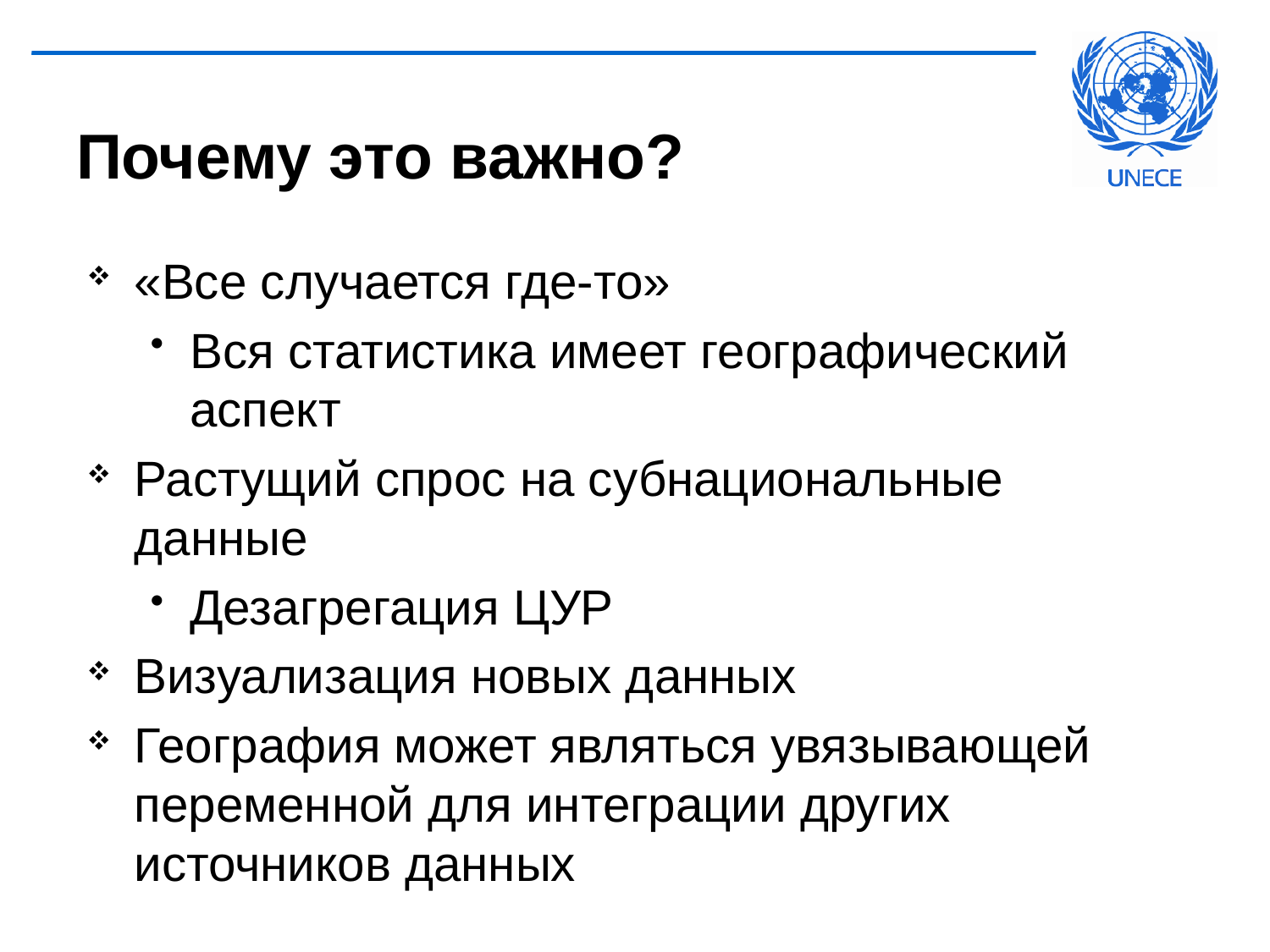

# Почему это важно?
«Все случается где-то»
Вся статистика имеет географический аспект
Растущий спрос на субнациональные данные
Дезагрегация ЦУР
Визуализация новых данных
География может являться увязывающей переменной для интеграции других источников данных